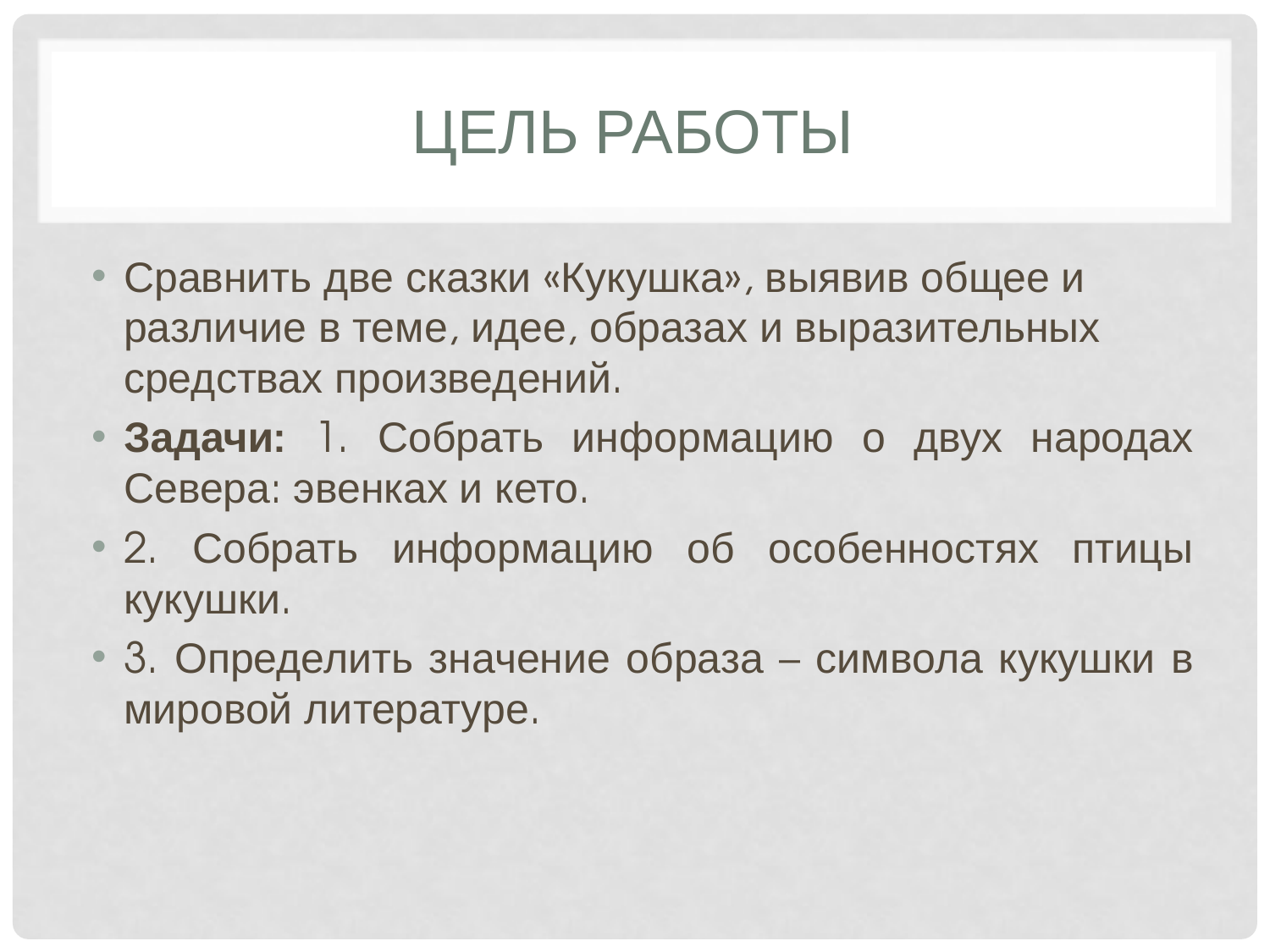

# Цель работы
Сравнить две сказки «Кукушка», выявив общее и различие в теме, идее, образах и выразительных средствах произведений.
Задачи: 1. Собрать информацию о двух народах Севера: эвенках и кето.
2. Собрать информацию об особенностях птицы кукушки.
3. Определить значение образа – символа кукушки в мировой литературе.